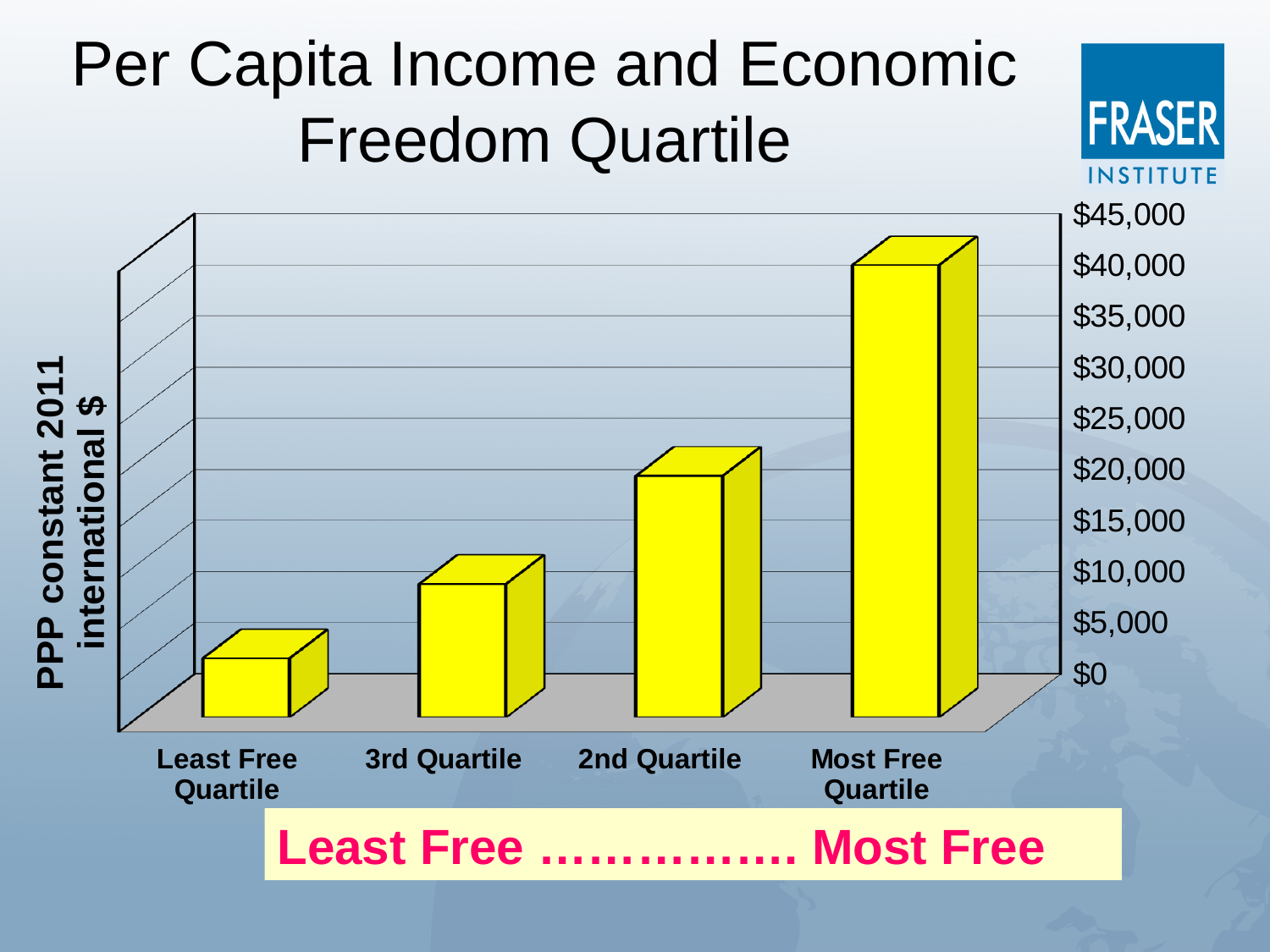

Per Capita Income and Economic Freedom Quartile

[unsupported chart]

Least Free ……………. Most Free